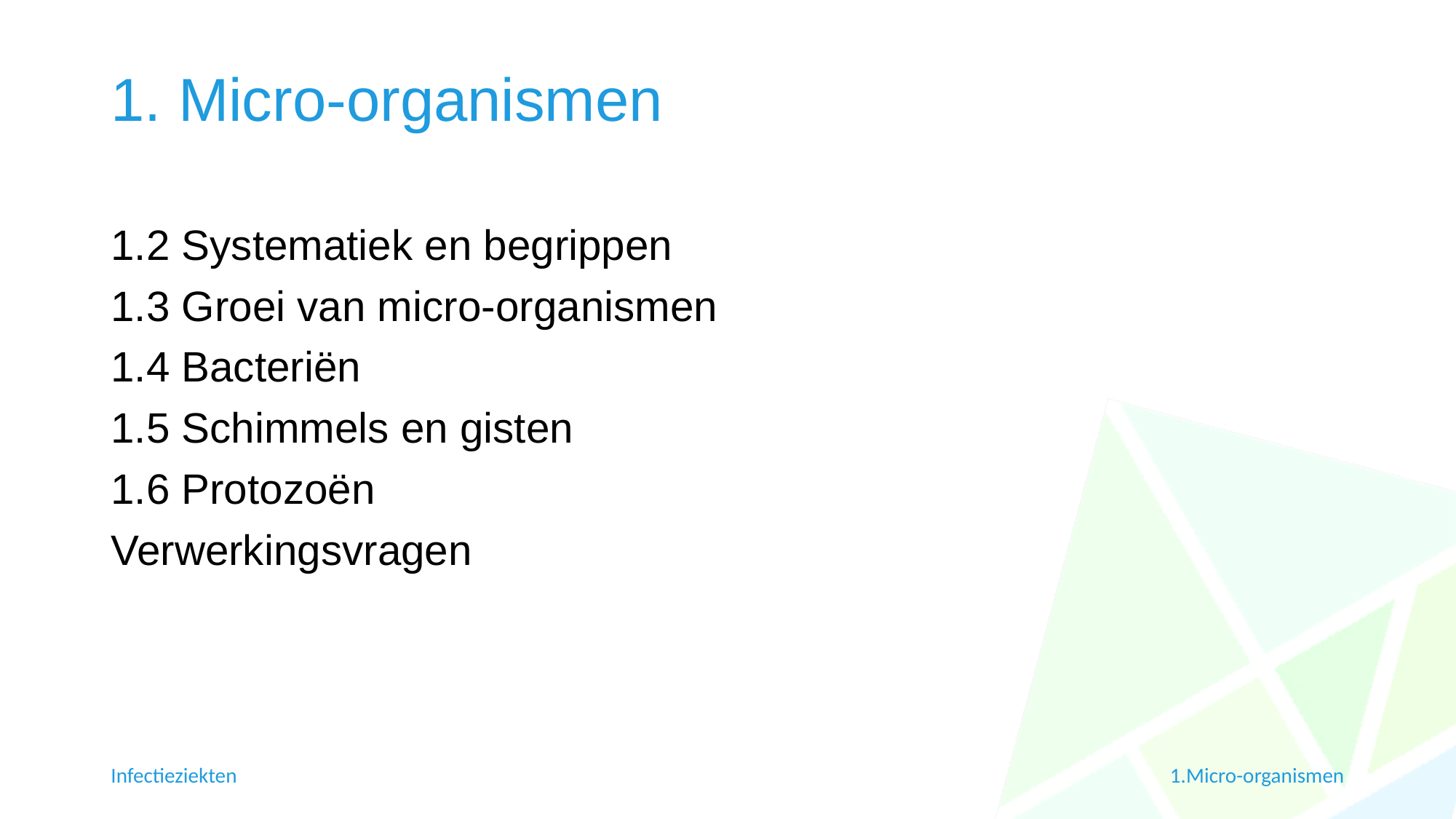

# 1. Micro-organismen
1.2 Systematiek en begrippen
1.3 Groei van micro-organismen
1.4 Bacteriën
1.5 Schimmels en gisten
1.6 Protozoën
Verwerkingsvragen

Infectieziekten
1.Micro-organismen